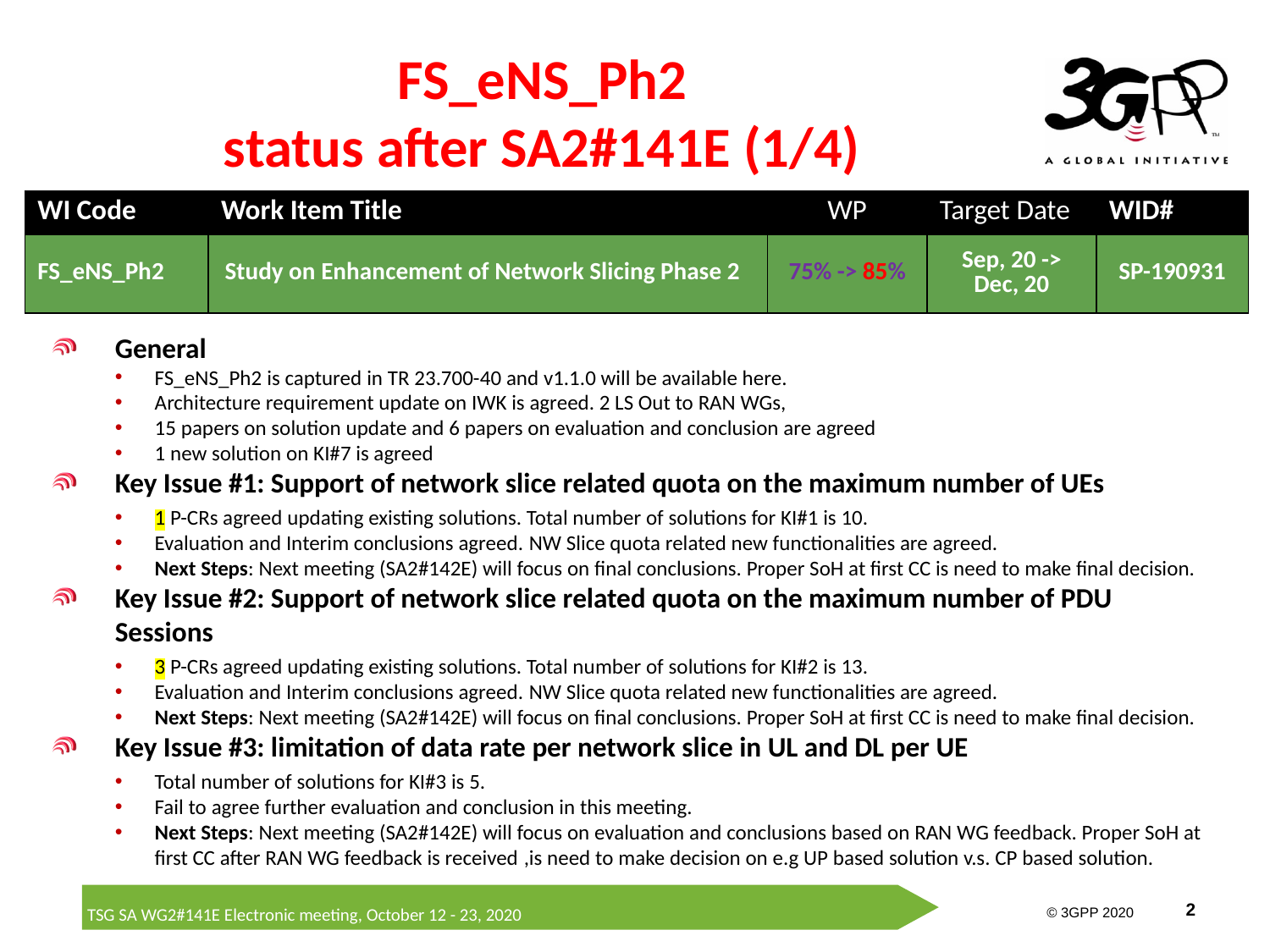

# FS_eNS_Ph2 status after SA2#141E (1/4)
| WI Code | Work Item Title | WP | Target Date | WID# |
| --- | --- | --- | --- | --- |
| FS\_eNS\_Ph2 | Study on Enhancement of Network Slicing Phase 2 | 75% -> 85% | Sep, 20 -> Dec, 20 | SP-190931 |
General
FS_eNS_Ph2 is captured in TR 23.700-40 and v1.1.0 will be available here.
Architecture requirement update on IWK is agreed. 2 LS Out to RAN WGs,
15 papers on solution update and 6 papers on evaluation and conclusion are agreed
1 new solution on KI#7 is agreed
Key Issue #1: Support of network slice related quota on the maximum number of UEs
1 P-CRs agreed updating existing solutions. Total number of solutions for KI#1 is 10.
Evaluation and Interim conclusions agreed. NW Slice quota related new functionalities are agreed.
Next Steps: Next meeting (SA2#142E) will focus on final conclusions. Proper SoH at first CC is need to make final decision.
Key Issue #2: Support of network slice related quota on the maximum number of PDU Sessions
3 P-CRs agreed updating existing solutions. Total number of solutions for KI#2 is 13.
Evaluation and Interim conclusions agreed. NW Slice quota related new functionalities are agreed.
Next Steps: Next meeting (SA2#142E) will focus on final conclusions. Proper SoH at first CC is need to make final decision.
Key Issue #3: limitation of data rate per network slice in UL and DL per UE
Total number of solutions for KI#3 is 5.
Fail to agree further evaluation and conclusion in this meeting.
Next Steps: Next meeting (SA2#142E) will focus on evaluation and conclusions based on RAN WG feedback. Proper SoH at first CC after RAN WG feedback is received ,is need to make decision on e.g UP based solution v.s. CP based solution.